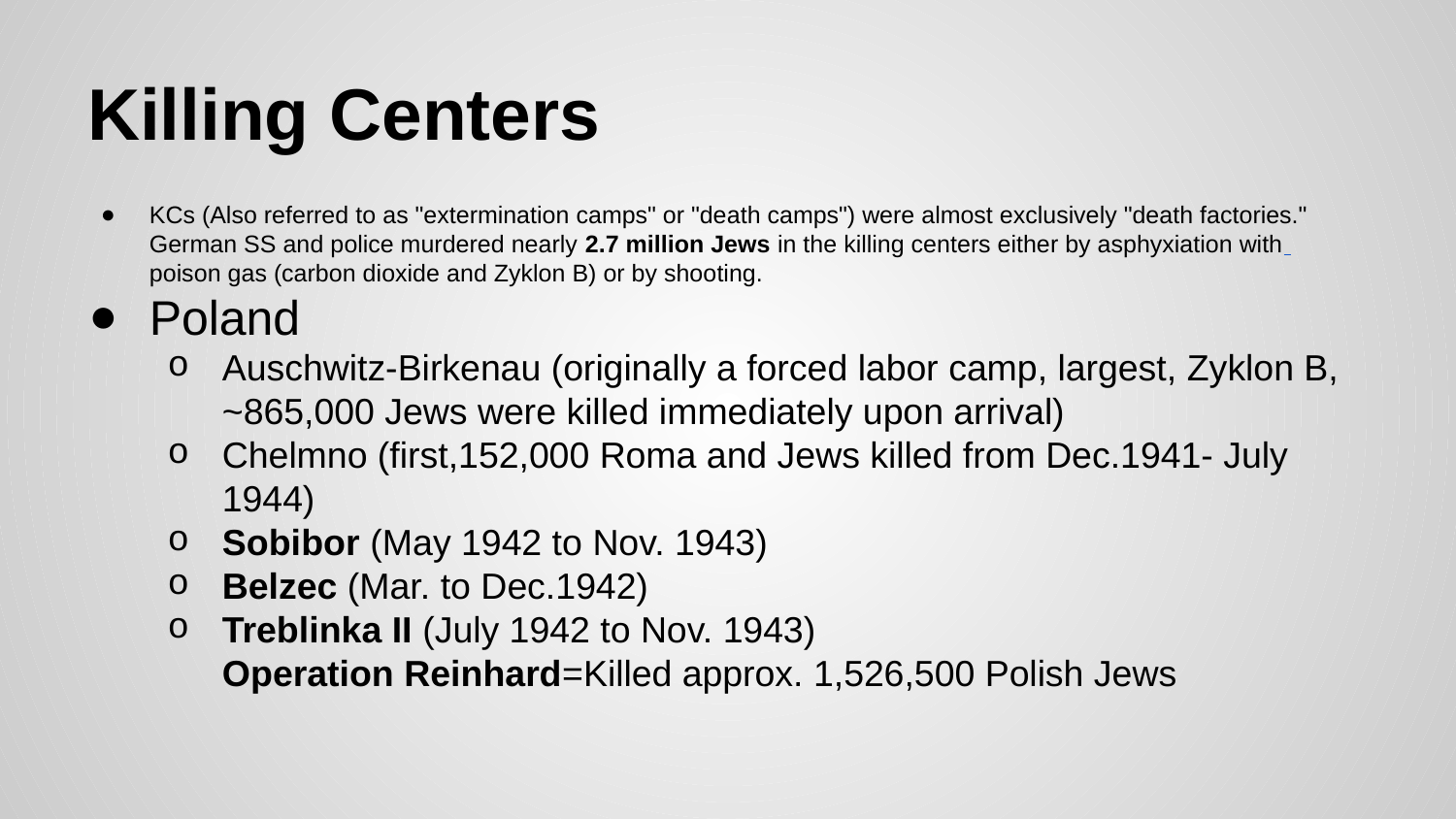

# Killing Centers
KCs (Also referred to as "extermination camps" or "death camps") were almost exclusively "death factories." German SS and police murdered nearly 2.7 million Jews in the killing centers either by asphyxiation with poison gas (carbon dioxide and Zyklon B) or by shooting.
Poland
Auschwitz-Birkenau (originally a forced labor camp, largest, Zyklon B, ~865,000 Jews were killed immediately upon arrival)
Chelmno (first,152,000 Roma and Jews killed from Dec.1941- July 1944)
Sobibor (May 1942 to Nov. 1943)
Belzec (Mar. to Dec.1942)
Treblinka II (July 1942 to Nov. 1943)
Operation Reinhard=Killed approx. 1,526,500 Polish Jews